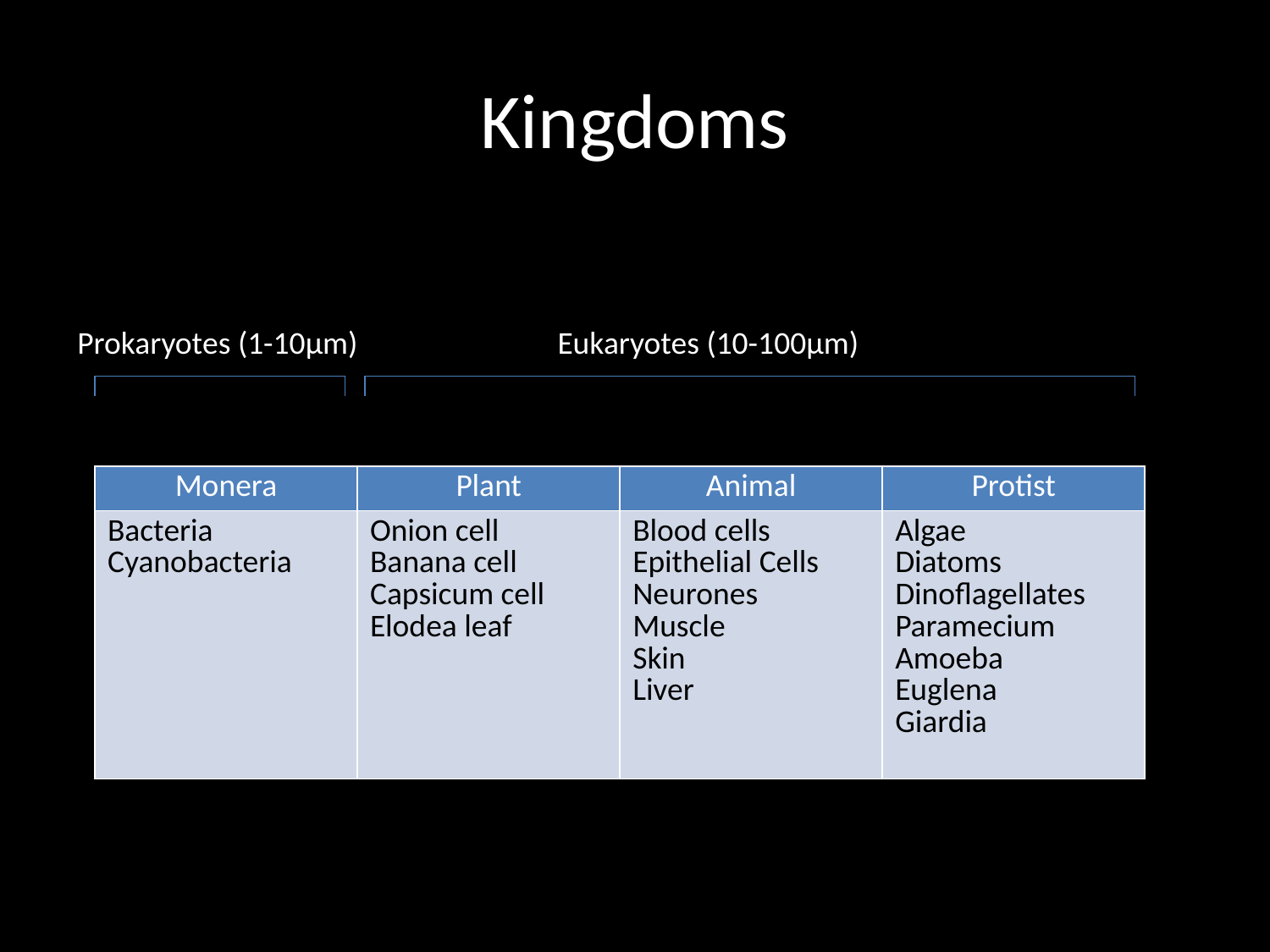

Kingdoms
Prokaryotes (1-10µm)
Eukaryotes (10-100µm)
| Monera | Plant | Animal | Protist |
| --- | --- | --- | --- |
| Bacteria Cyanobacteria | Onion cell Banana cell Capsicum cell Elodea leaf | Blood cells Epithelial Cells Neurones Muscle Skin Liver | Algae Diatoms Dinoflagellates Paramecium Amoeba Euglena Giardia |